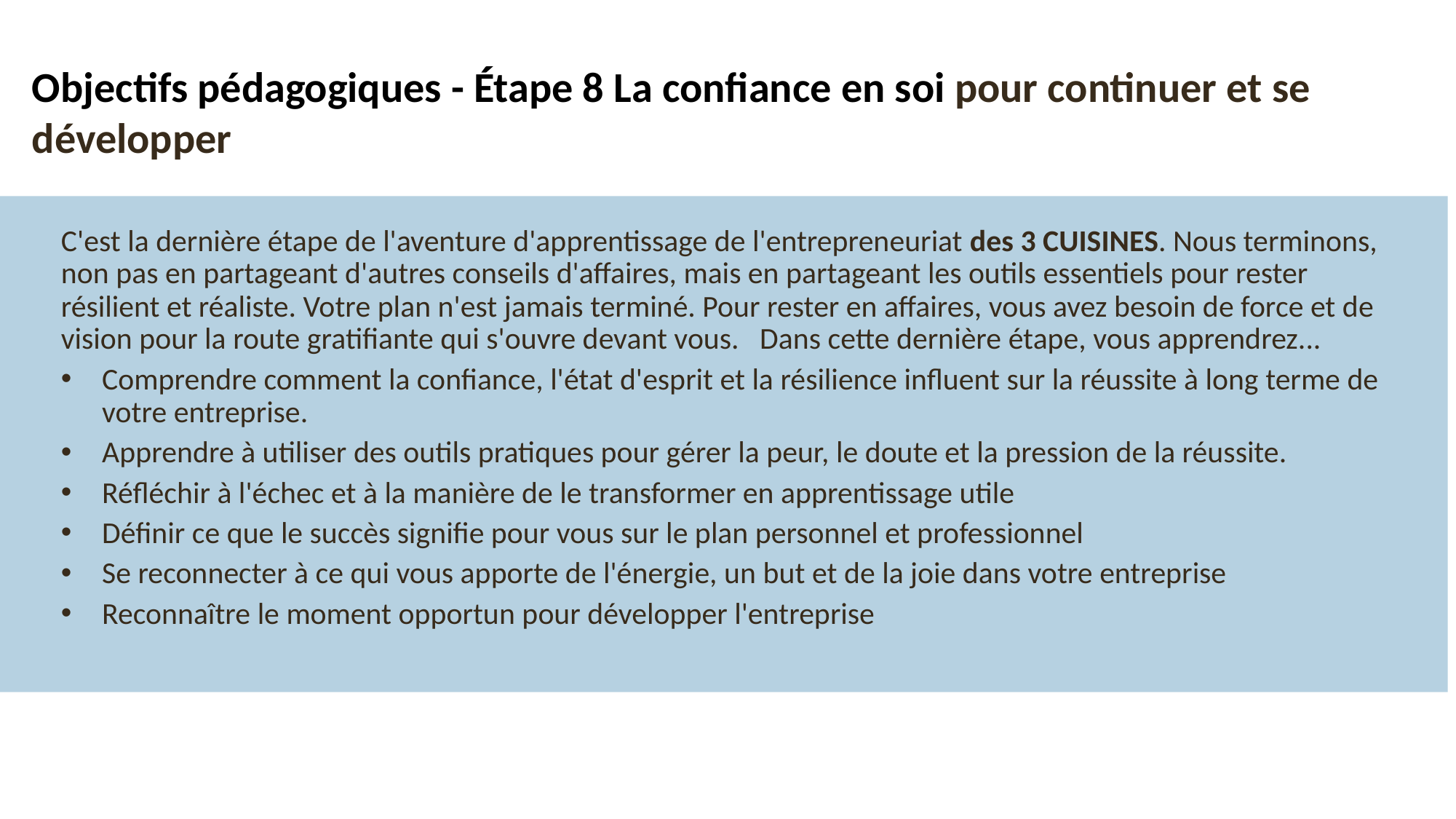

Objectifs pédagogiques - Étape 8 La confiance en soi pour continuer et se développer

C'est la dernière étape de l'aventure d'apprentissage de l'entrepreneuriat des 3 CUISINES. Nous terminons, non pas en partageant d'autres conseils d'affaires, mais en partageant les outils essentiels pour rester résilient et réaliste. Votre plan n'est jamais terminé. Pour rester en affaires, vous avez besoin de force et de vision pour la route gratifiante qui s'ouvre devant vous.   Dans cette dernière étape, vous apprendrez...
Comprendre comment la confiance, l'état d'esprit et la résilience influent sur la réussite à long terme de votre entreprise.
Apprendre à utiliser des outils pratiques pour gérer la peur, le doute et la pression de la réussite.
Réfléchir à l'échec et à la manière de le transformer en apprentissage utile
Définir ce que le succès signifie pour vous sur le plan personnel et professionnel
Se reconnecter à ce qui vous apporte de l'énergie, un but et de la joie dans votre entreprise
Reconnaître le moment opportun pour développer l'entreprise